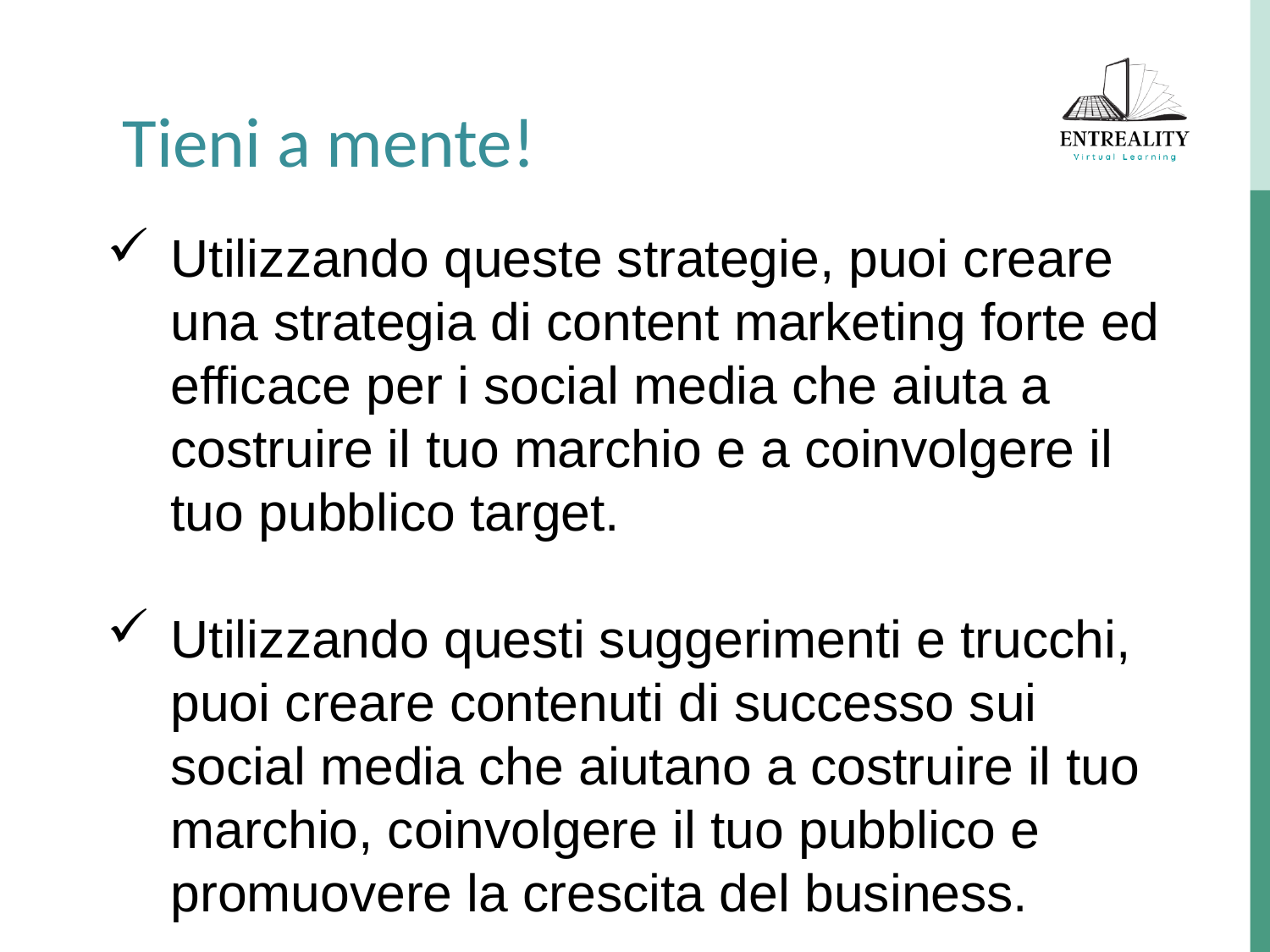

Tieni a mente!
Utilizzando queste strategie, puoi creare una strategia di content marketing forte ed efficace per i social media che aiuta a costruire il tuo marchio e a coinvolgere il tuo pubblico target.

Utilizzando questi suggerimenti e trucchi, puoi creare contenuti di successo sui social media che aiutano a costruire il tuo marchio, coinvolgere il tuo pubblico e promuovere la crescita del business.